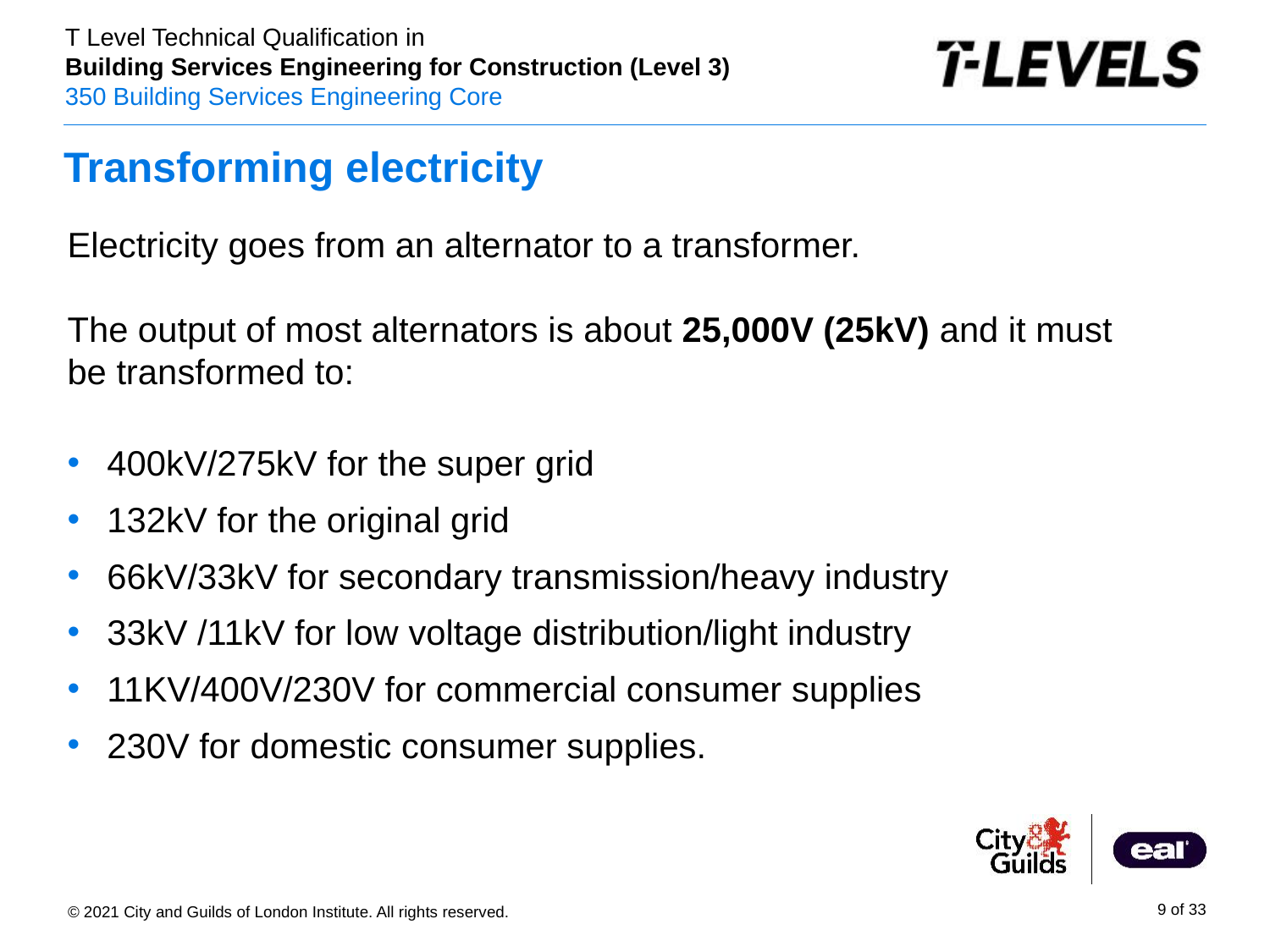

9
# Transforming electricity
Electricity goes from an alternator to a transformer.

The output of most alternators is about 25,000V (25kV) and it must be transformed to:

400kV/275kV for the super grid
132kV for the original grid
66kV/33kV for secondary transmission/heavy industry
33kV /11kV for low voltage distribution/light industry
11KV/400V/230V for commercial consumer supplies
230V for domestic consumer supplies.